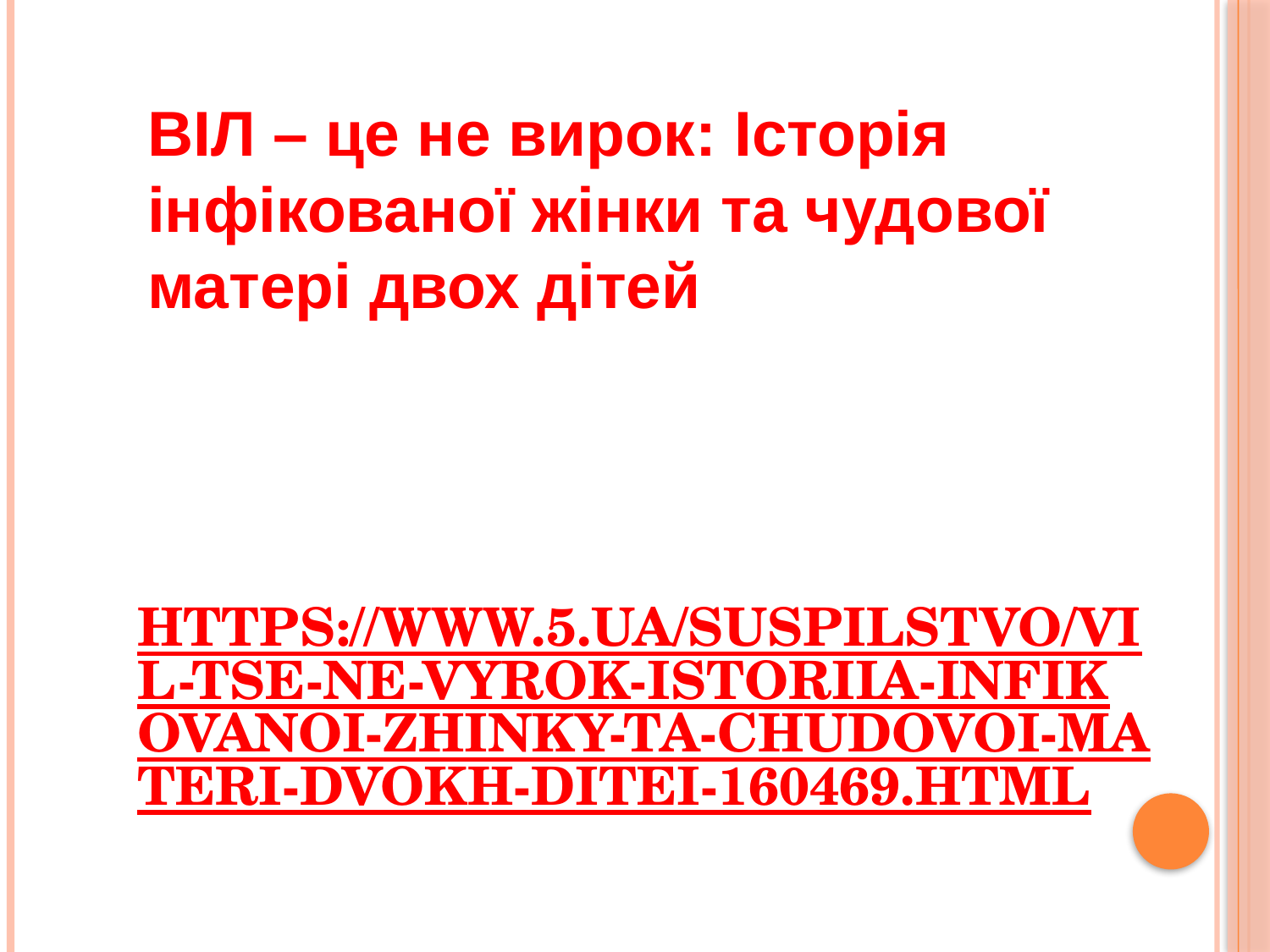

ВІЛ – це не вирок: Історія інфікованої жінки та чудової матері двох дітей
# https://www.5.ua/suspilstvo/vil-tse-ne-vyrok-istoriia-infikovanoi-zhinky-ta-chudovoi-materi-dvokh-ditei-160469.html